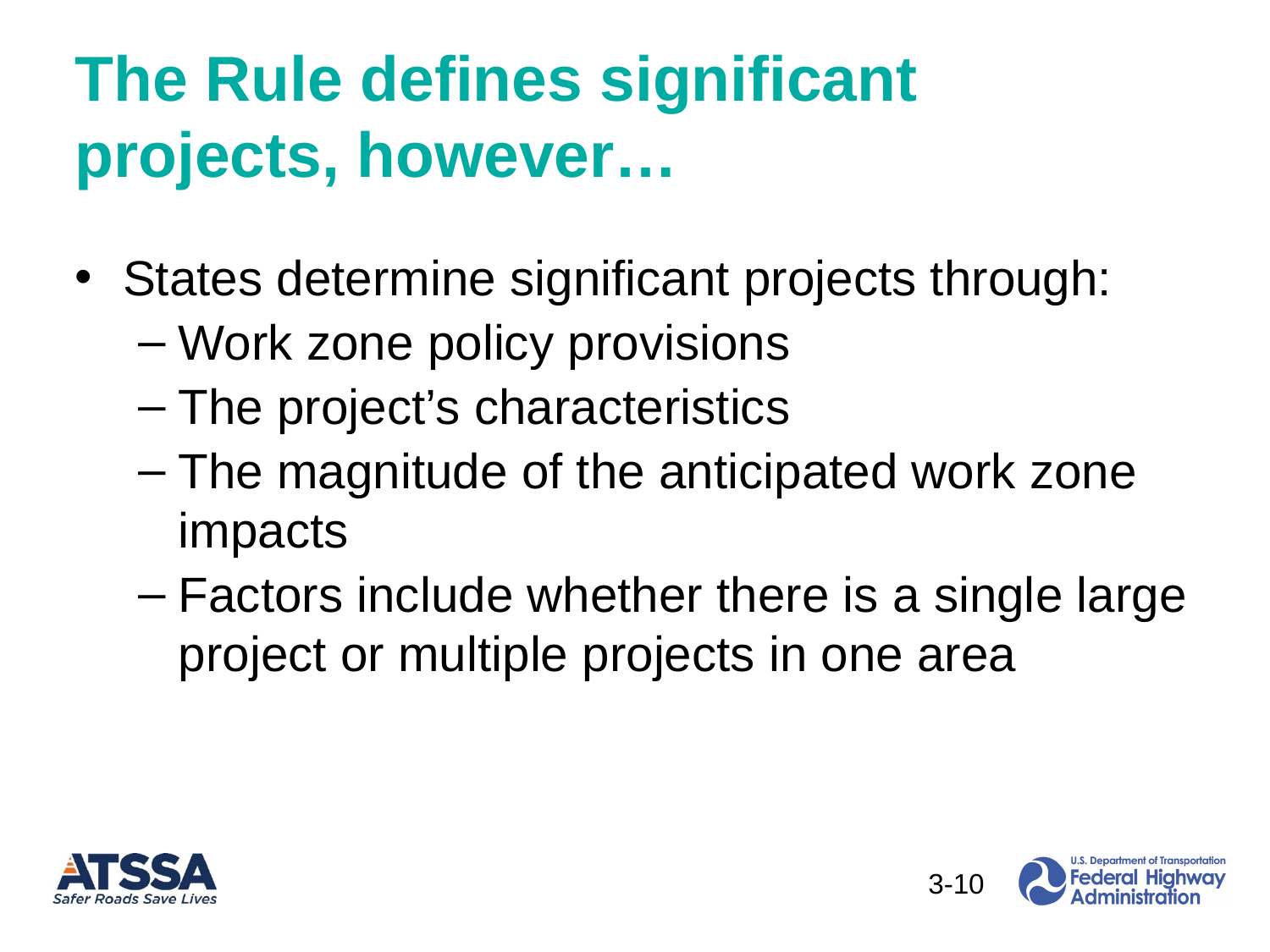

# The Rule defines significant projects, however…
States determine significant projects through:
Work zone policy provisions
The project’s characteristics
The magnitude of the anticipated work zone impacts
Factors include whether there is a single large project or multiple projects in one area